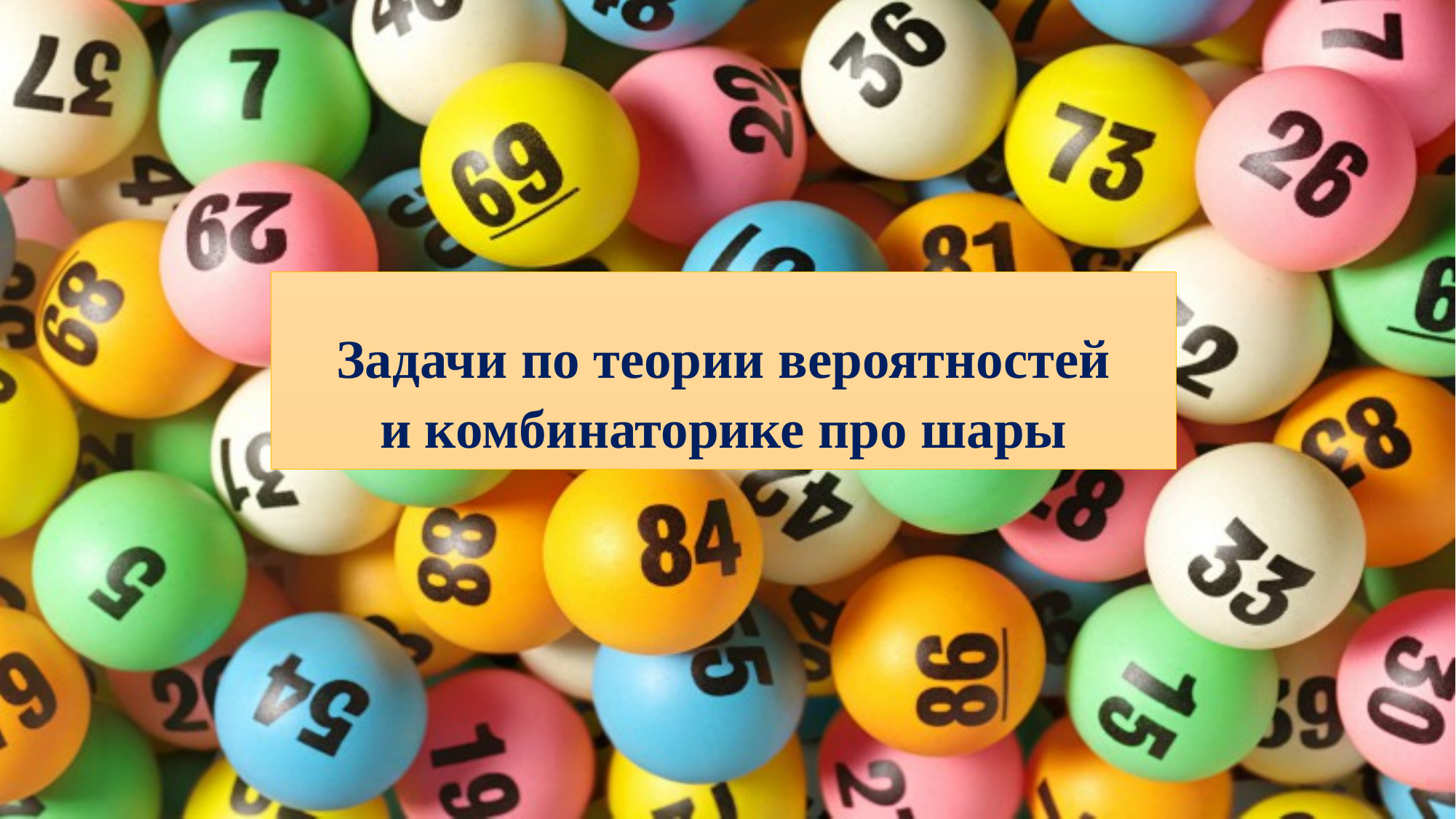

Задачи по теории вероятностей
 и комбинаторике про шары